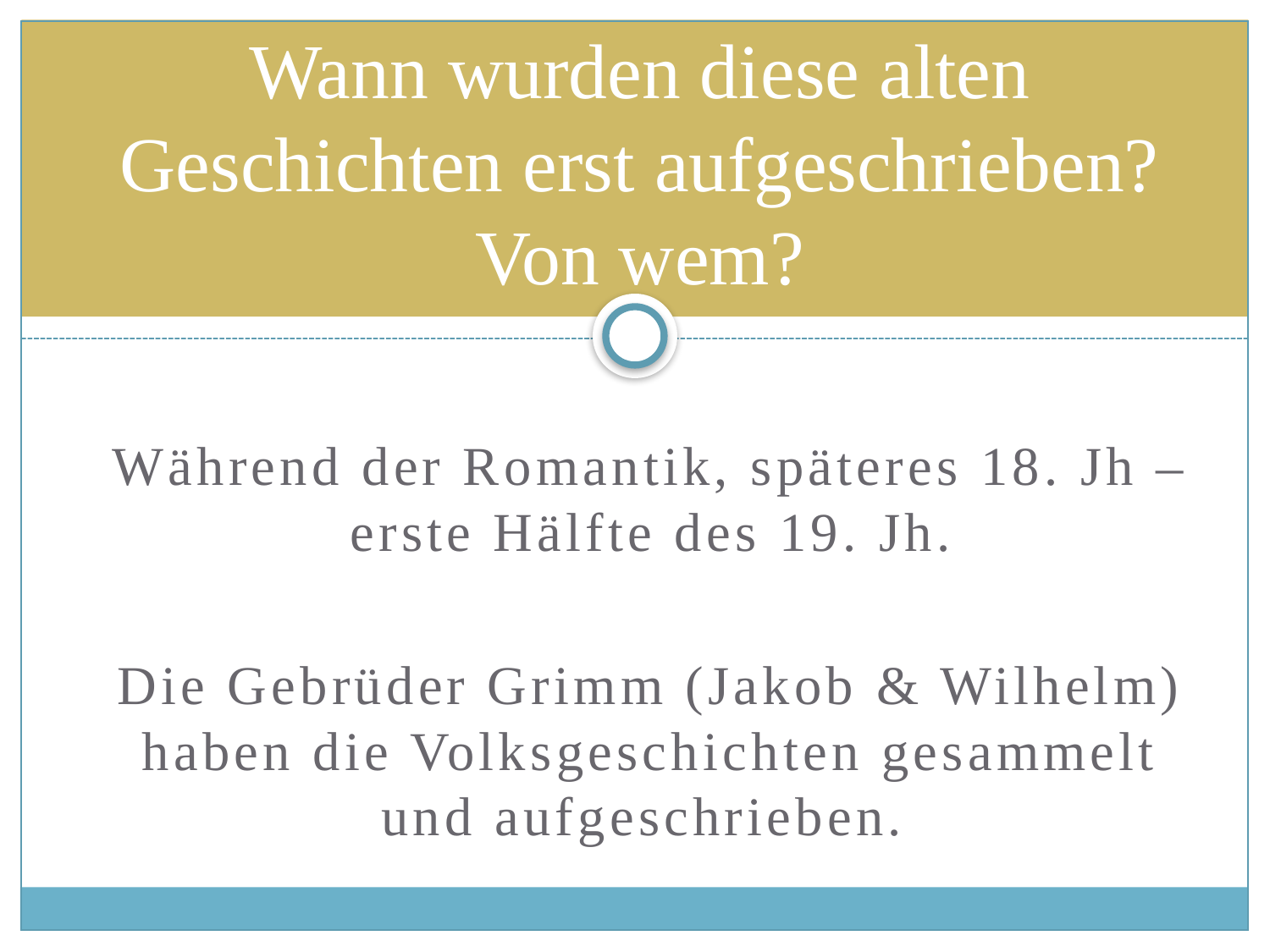

# Wann wurden diese alten Geschichten erst aufgeschrieben? Von wem?

Während der Romantik, späteres 18. Jh – erste Hälfte des 19. Jh.

Die Gebrüder Grimm (Jakob & Wilhelm) haben die Volksgeschichten gesammelt und aufgeschrieben.